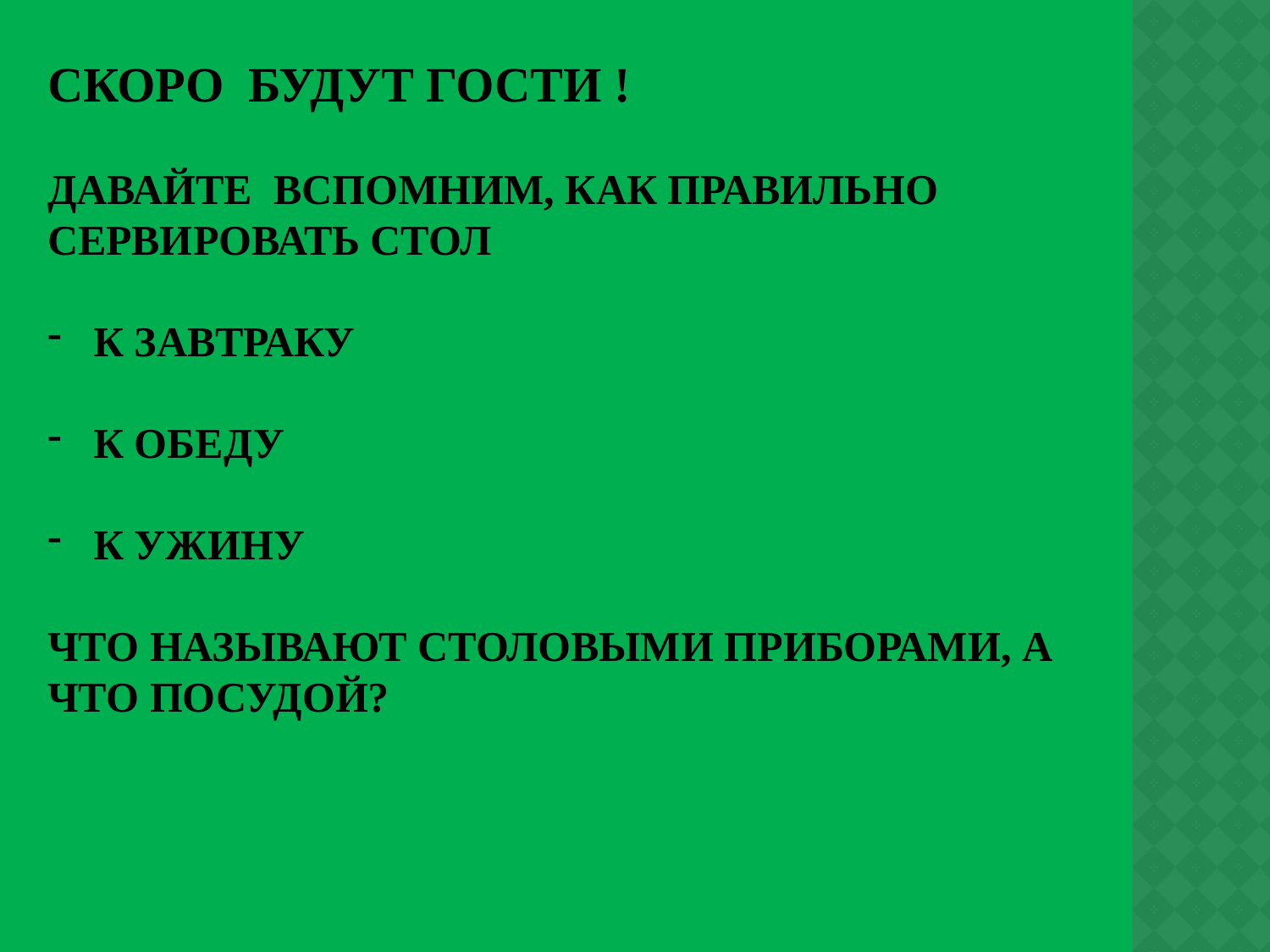

СКОРО  БУДУТ ГОСТИ !

ДАВАЙТЕ  ВСПОМНИМ, КАК ПРАВИЛЬНО СЕРВИРОВАТЬ СТОЛ

   К ЗАВТРАКУ

   К ОБЕДУ

   К УЖИНУ

ЧТО НАЗЫВАЮТ СТОЛОВЫМИ ПРИБОРАМИ, А ЧТО ПОСУДОЙ?